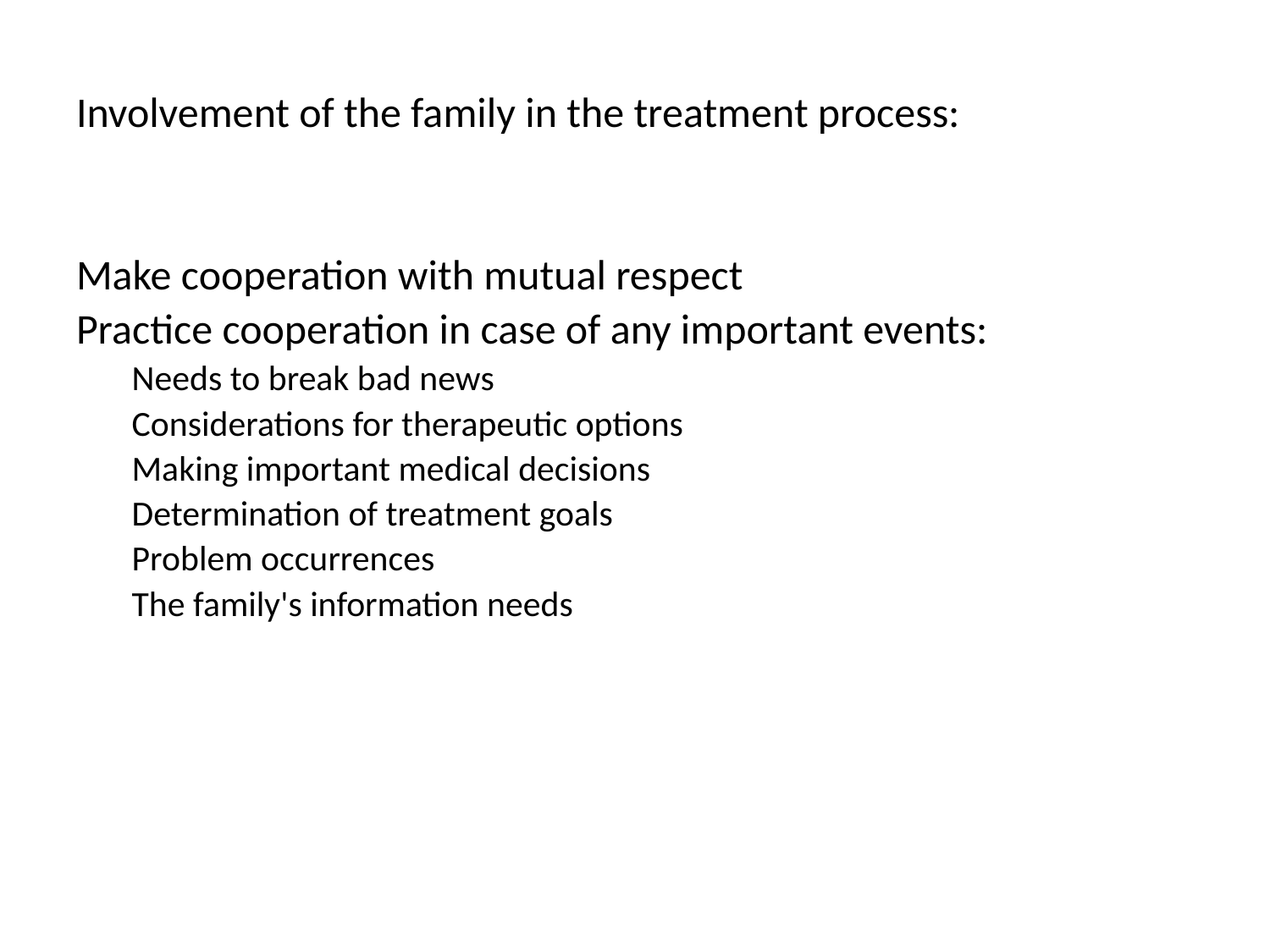

Involvement of the family in the treatment process:

Make cooperation with mutual respect
Practice cooperation in case of any important events:
Needs to break bad news
Considerations for therapeutic options
Making important medical decisions
Determination of treatment goals
Problem occurrences
The family's information needs